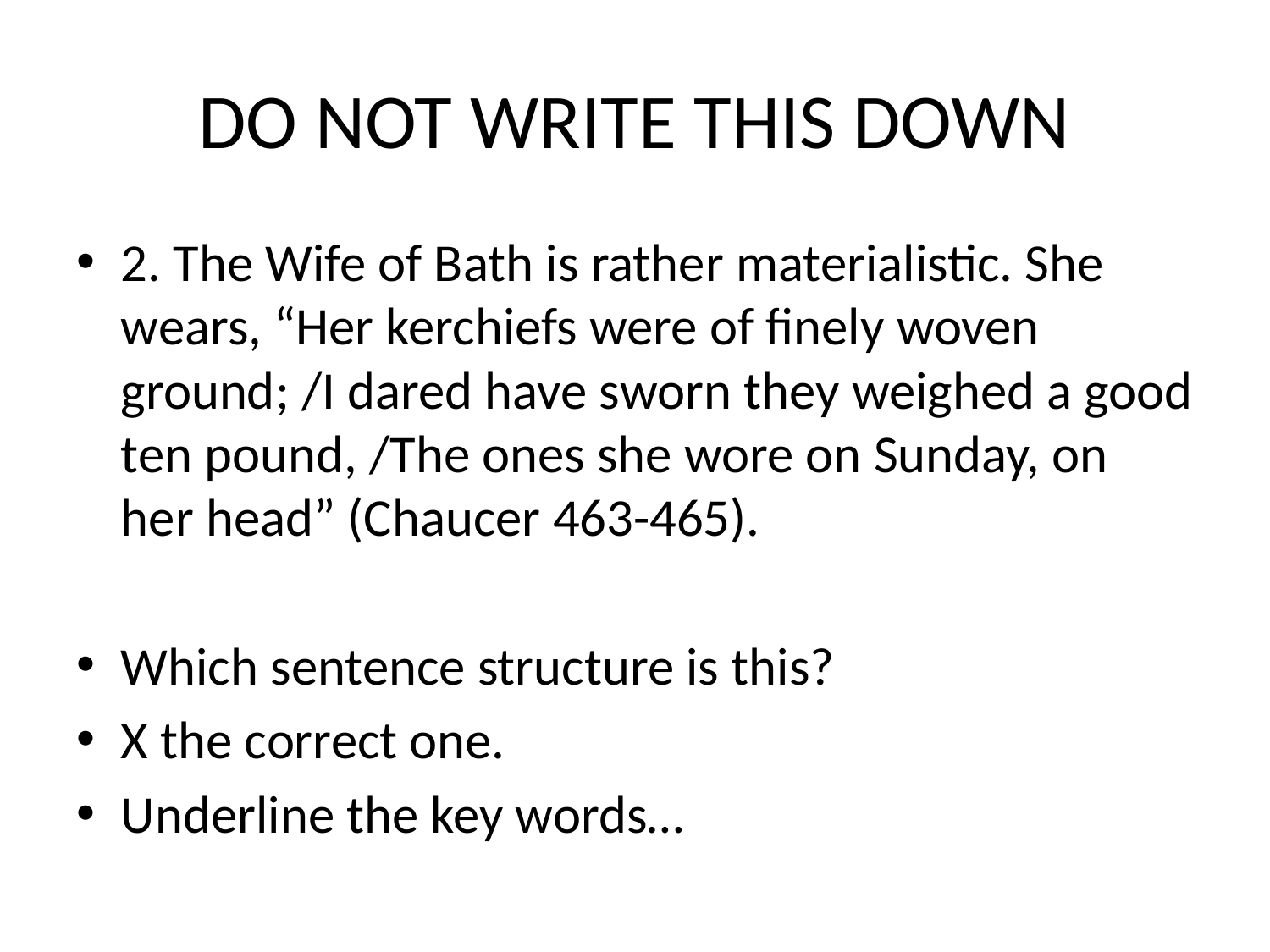

# DO NOT WRITE THIS DOWN
2. The Wife of Bath is rather materialistic. She wears, “Her kerchiefs were of finely woven ground; /I dared have sworn they weighed a good ten pound, /The ones she wore on Sunday, on her head” (Chaucer 463-465).

Which sentence structure is this?
X the correct one.
Underline the key words…